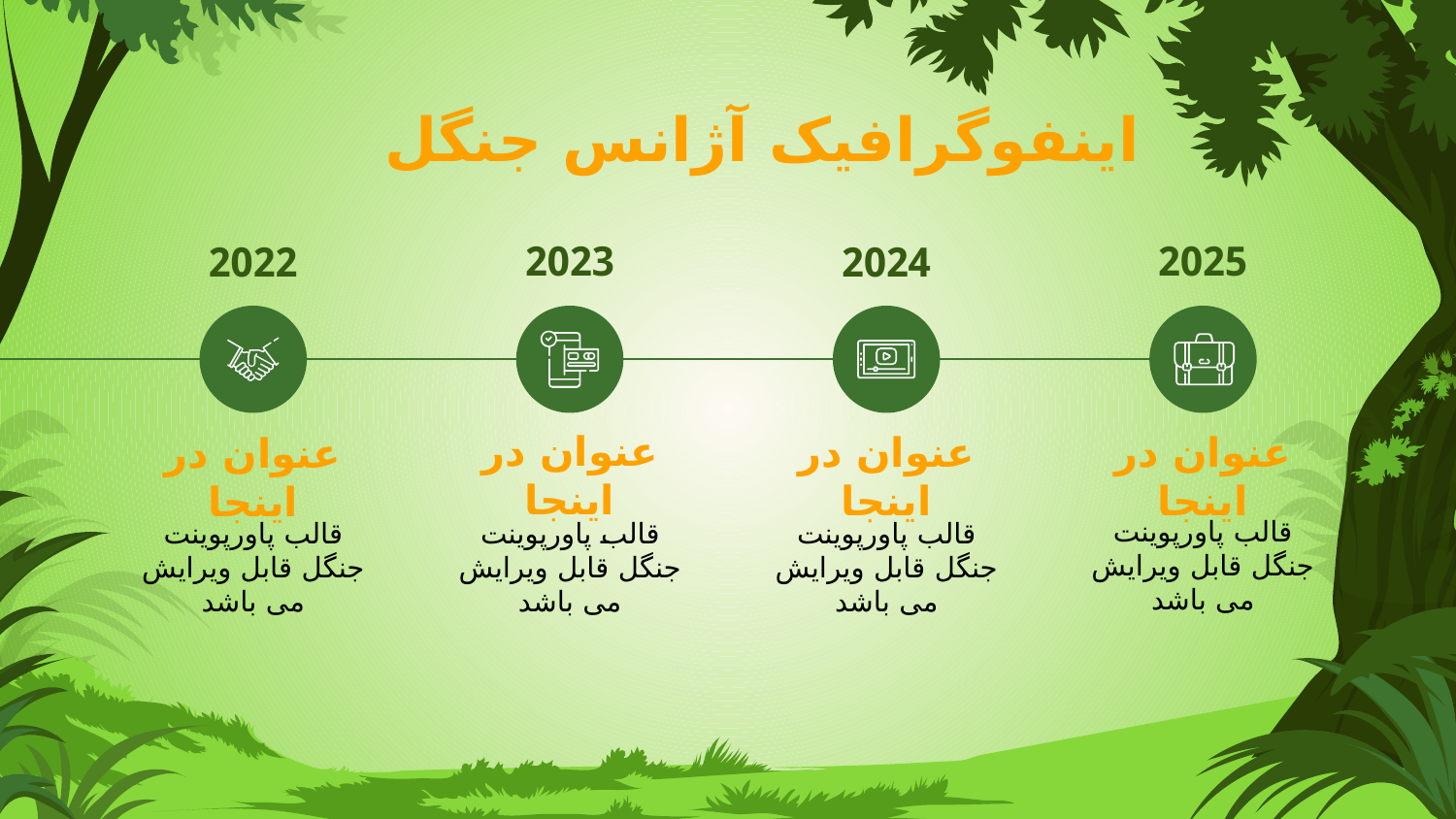

# اینفوگرافیک آژانس جنگل
2023
عنوان در اینجا
قالب پاورپوینت جنگل قابل ویرایش می باشد
2025
عنوان در اینجا
قالب پاورپوینت جنگل قابل ویرایش می باشد
2024
عنوان در اینجا
قالب پاورپوینت جنگل قابل ویرایش می باشد
2022
عنوان در اینجا
قالب پاورپوینت جنگل قابل ویرایش می باشد